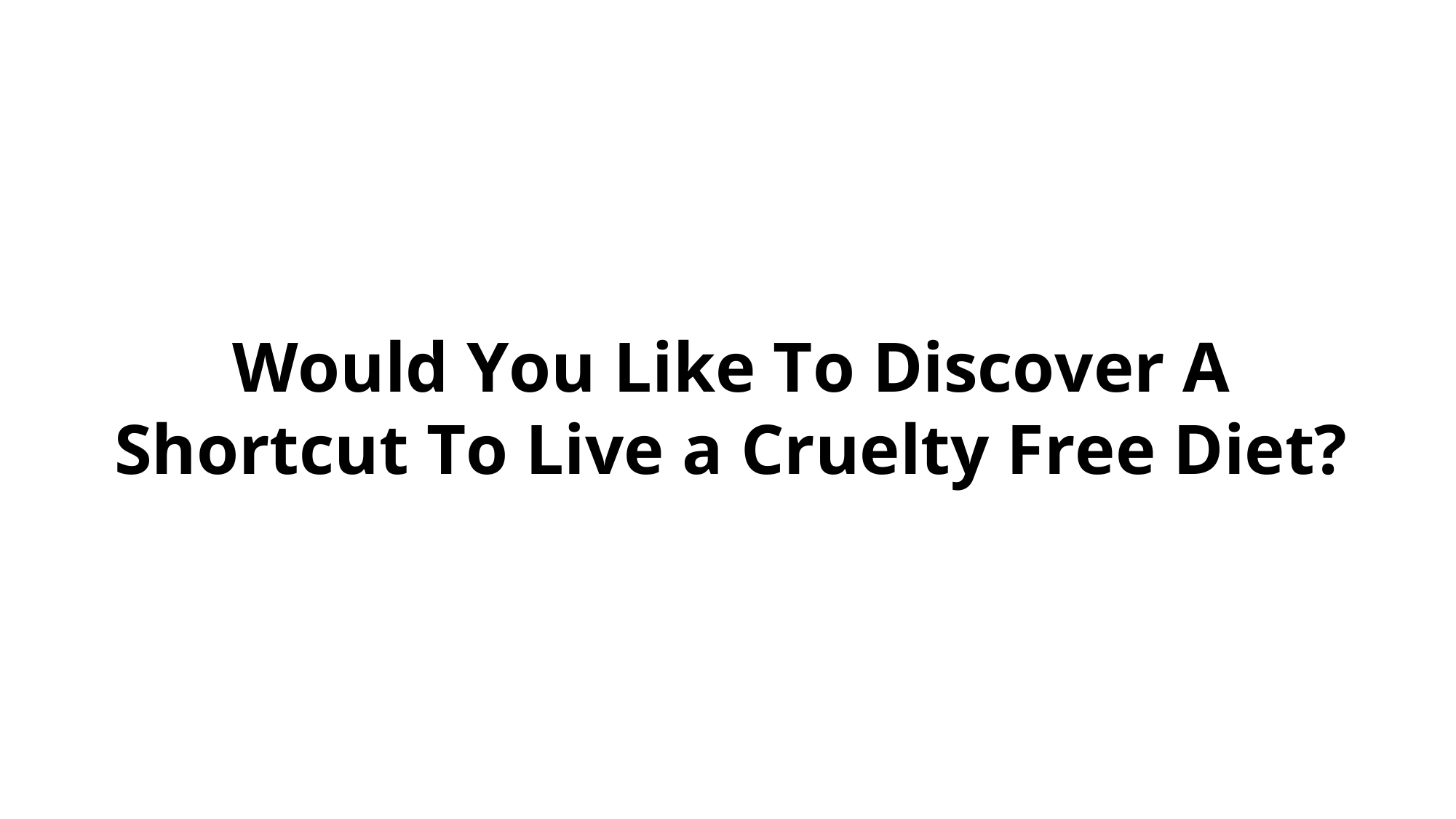

Would You Like To Discover A Shortcut To Live a Cruelty Free Diet?